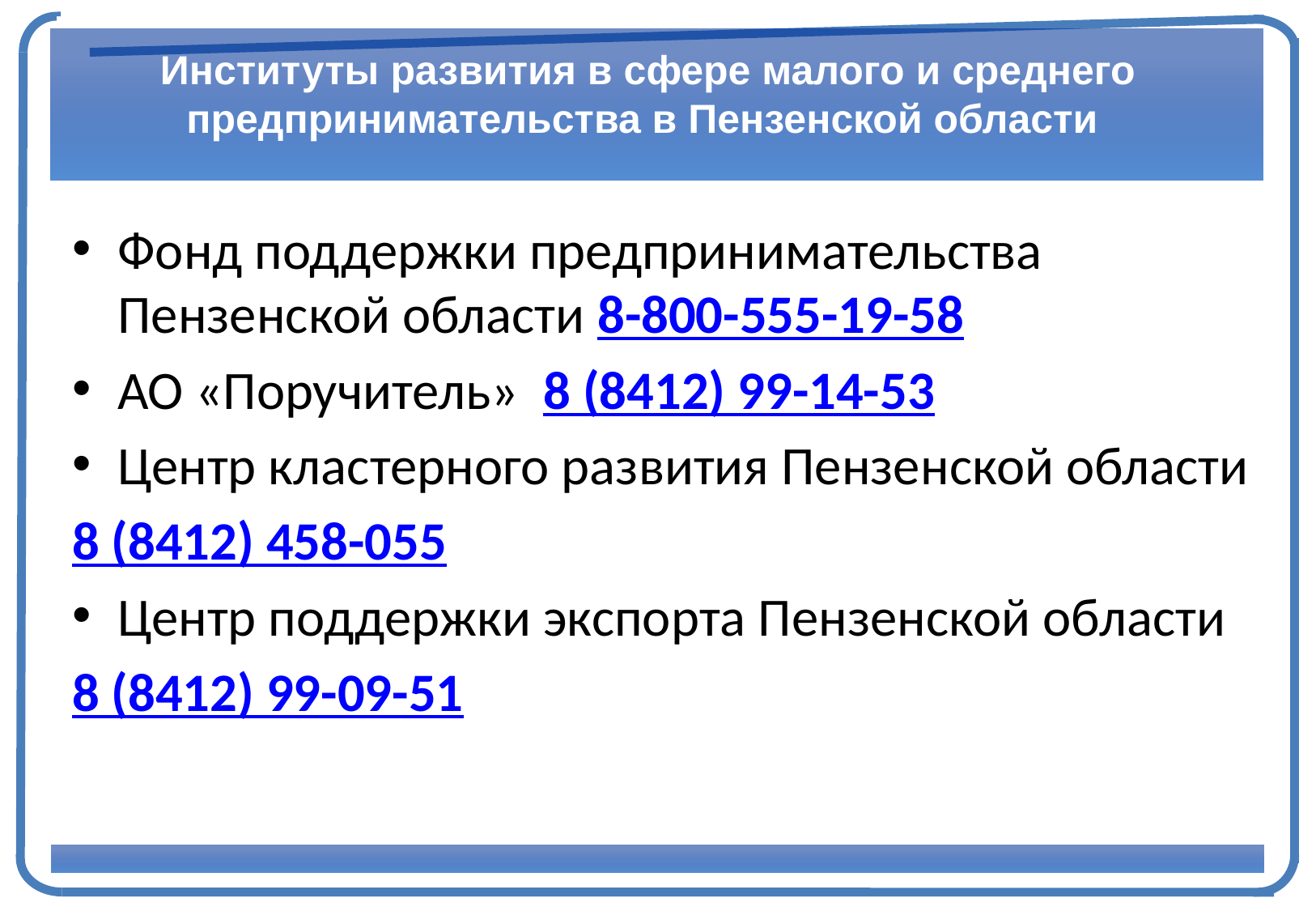

Институты развития в сфере малого и среднего предпринимательства в Пензенской области

Фонд поддержки предпринимательства Пензенской области 8-800-555-19-58
АО «Поручитель»  8 (8412) 99-14-53
Центр кластерного развития Пензенской области
8 (8412) 458-055
Центр поддержки экспорта Пензенской области
8 (8412) 99-09-51